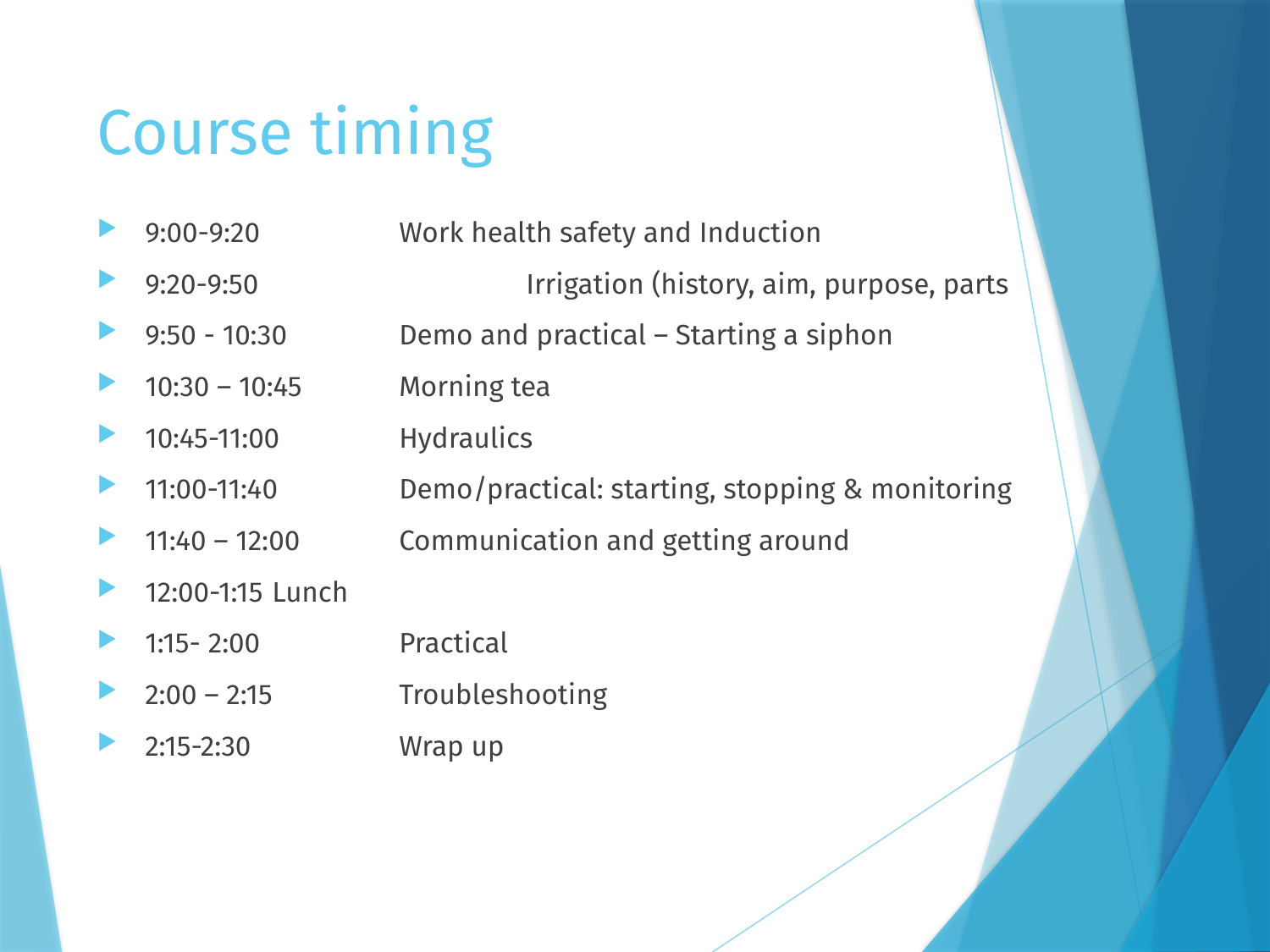

# Course timing
9:00-9:20 		Work health safety and Induction
9:20-9:50  		Irrigation (history, aim, purpose, parts
9:50 - 10:30 	Demo and practical – Starting a siphon
10:30 – 10:45 	Morning tea
10:45-11:00 	Hydraulics
11:00-11:40	Demo/practical: starting, stopping & monitoring
11:40 – 12:00  	Communication and getting around
12:00-1:15 	Lunch
1:15- 2:00		Practical
2:00 – 2:15  	Troubleshooting
2:15-2:30 	 	Wrap up